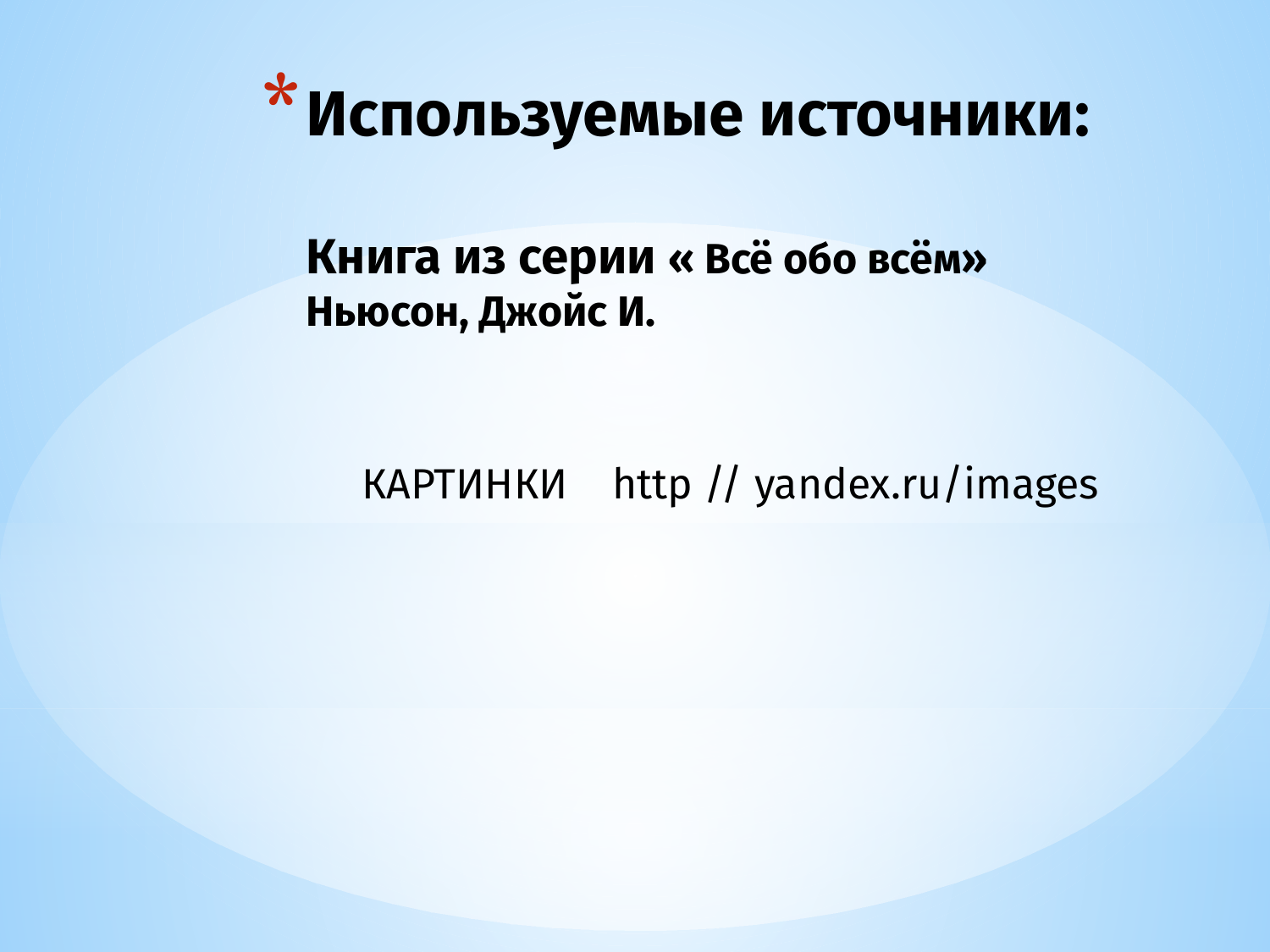

# Используемые источники: Книга из серии « Всё обо всём» Ньюсон, Джойс И.
КАРТИНКИ    http // yandex.ru/images